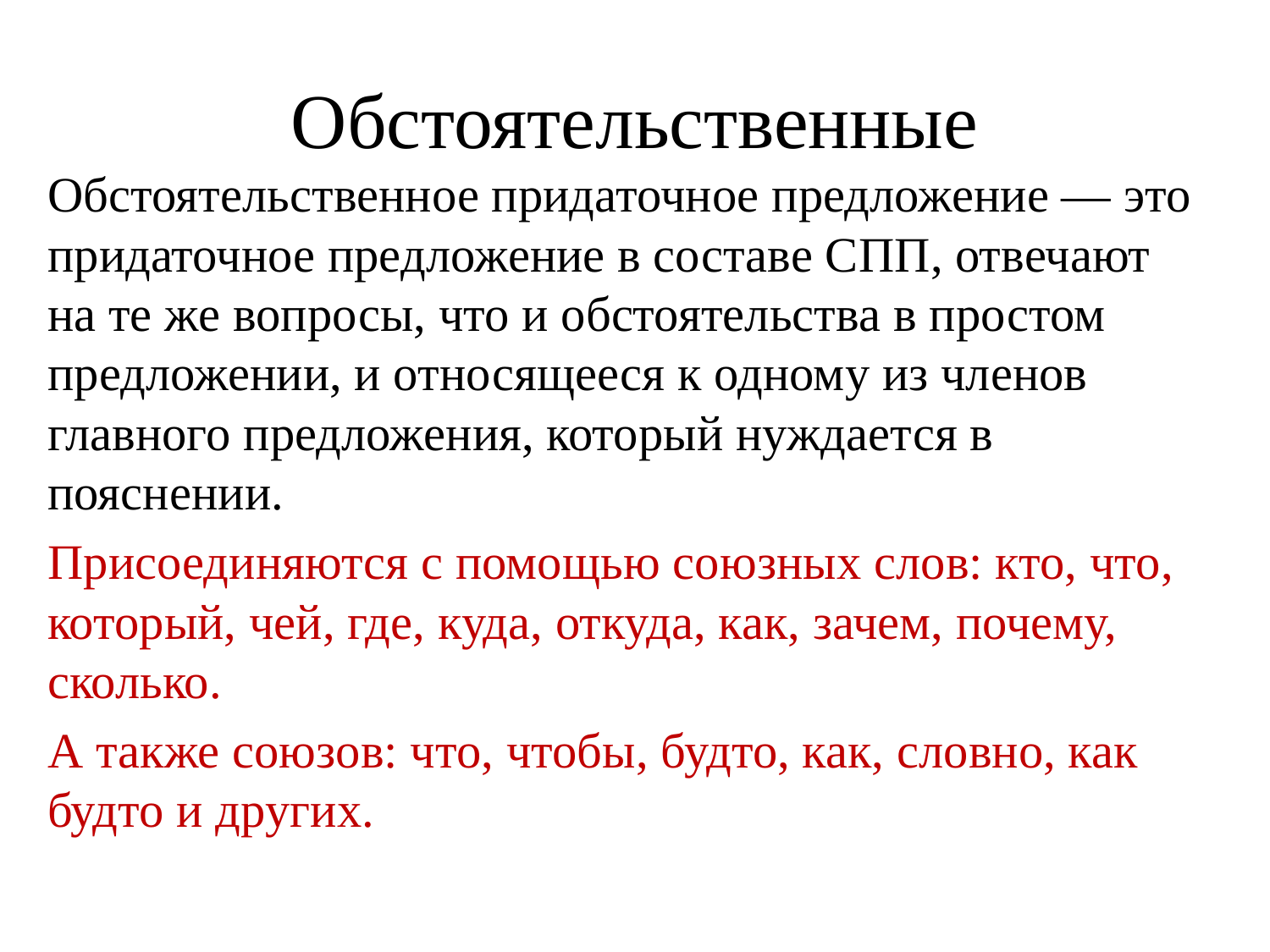

# Обстоятельственные
Обстоятельственное придаточное предложение — это придаточное предложение в составе СПП, отвечают на те же вопросы, что и обстоятельства в простом предложении, и относящееся к одному из членов главного предложения, который нуждается в пояснении.
Присоединяются с помощью союзных слов: кто, что, который, чей, где, куда, откуда, как, зачем, почему, сколько.
А также союзов: что, чтобы, будто, как, словно, как будто и других.